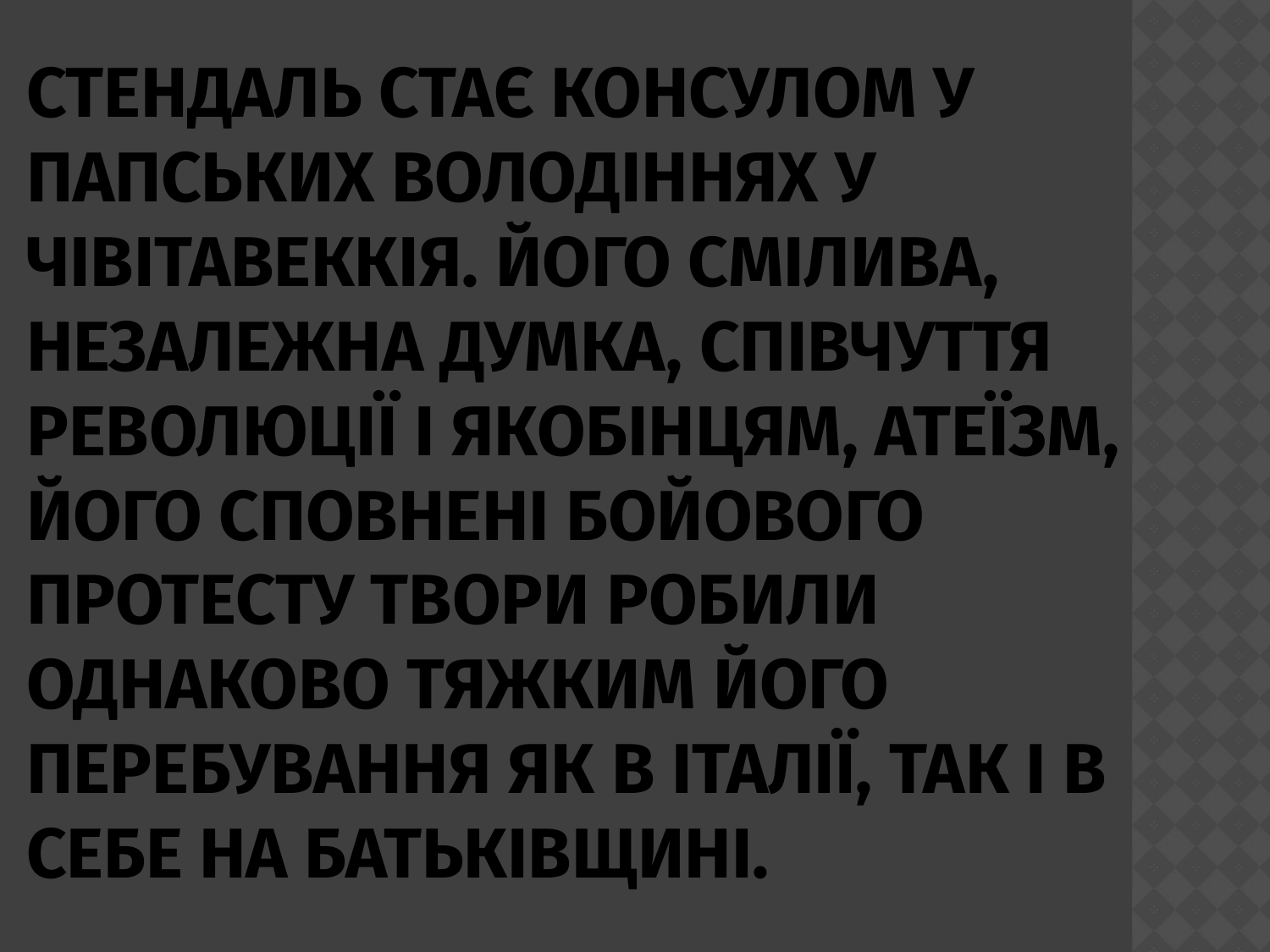

# Стендаль стає консулом у папських володіннях у Чівітавеккія. Його смілива, незалежна думка, співчуття революції і якобінцям, атеїзм, його сповнені бойового протесту твори робили однаково тяжким його перебування як в Італії, так і в себе на батьківщині.